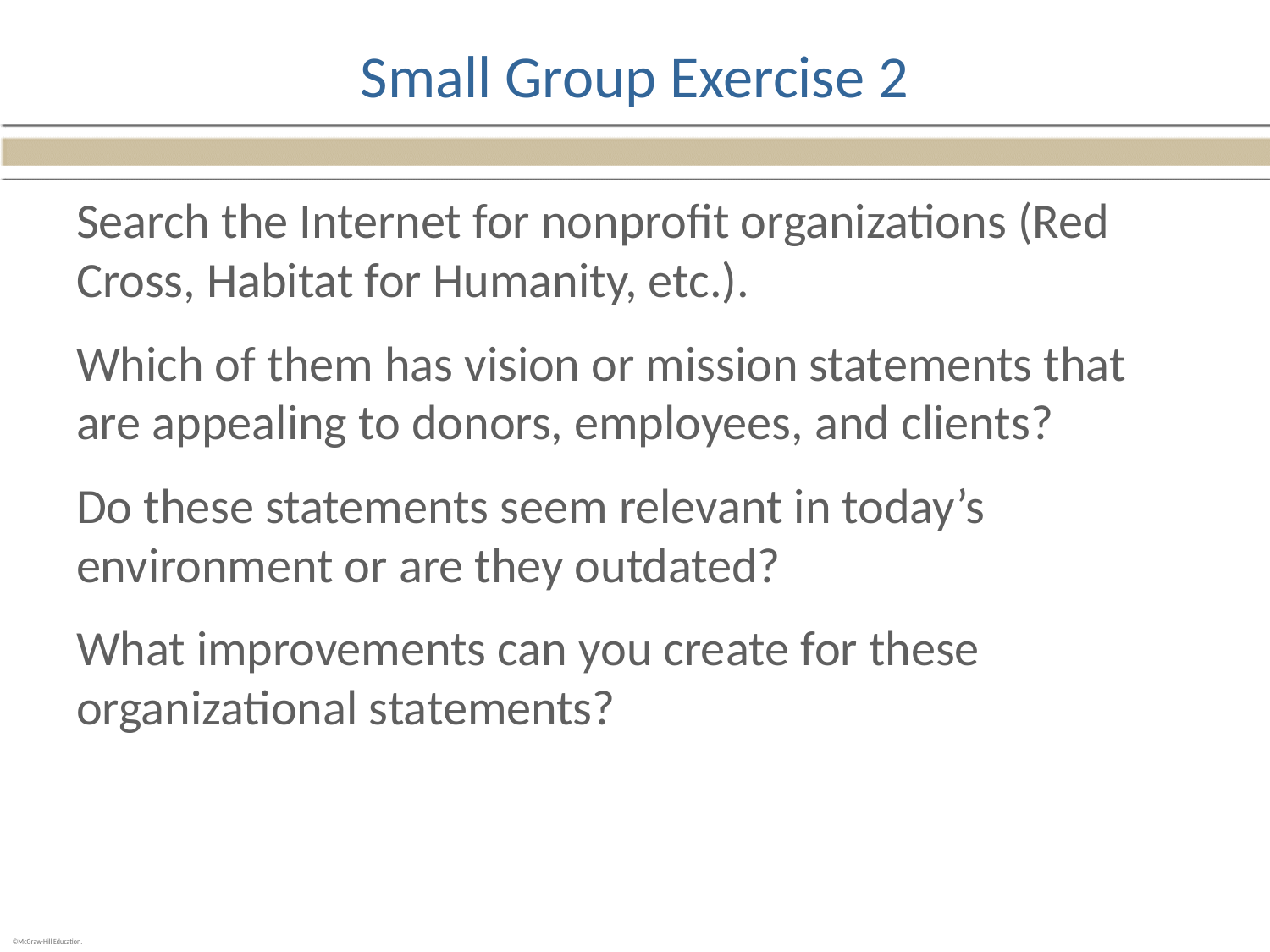

# Small Group Exercise 2
Search the Internet for nonprofit organizations (Red Cross, Habitat for Humanity, etc.).
Which of them has vision or mission statements that are appealing to donors, employees, and clients?
Do these statements seem relevant in today’s environment or are they outdated?
What improvements can you create for these organizational statements?